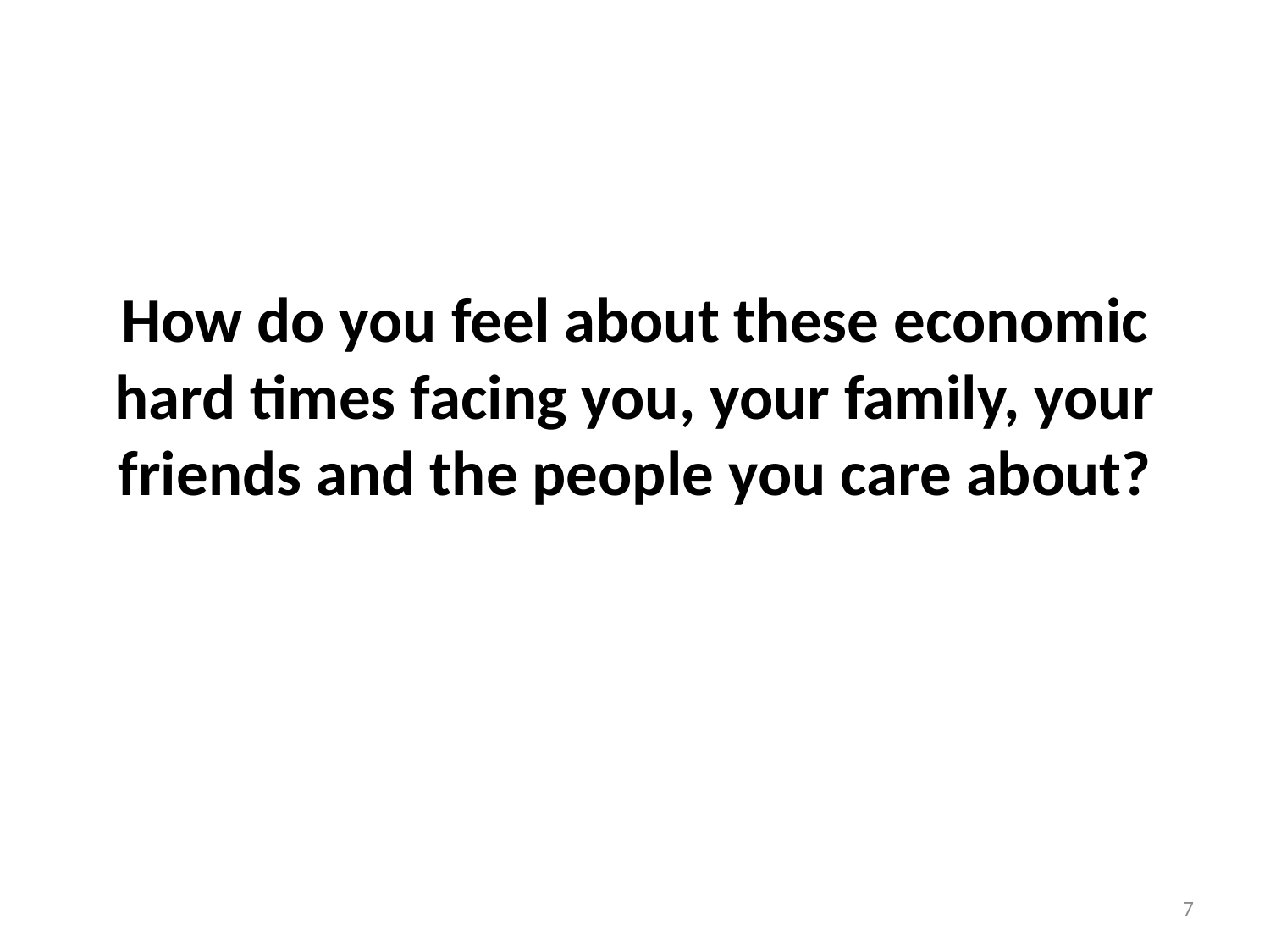

How do you feel about these economic hard times facing you, your family, your friends and the people you care about?

7